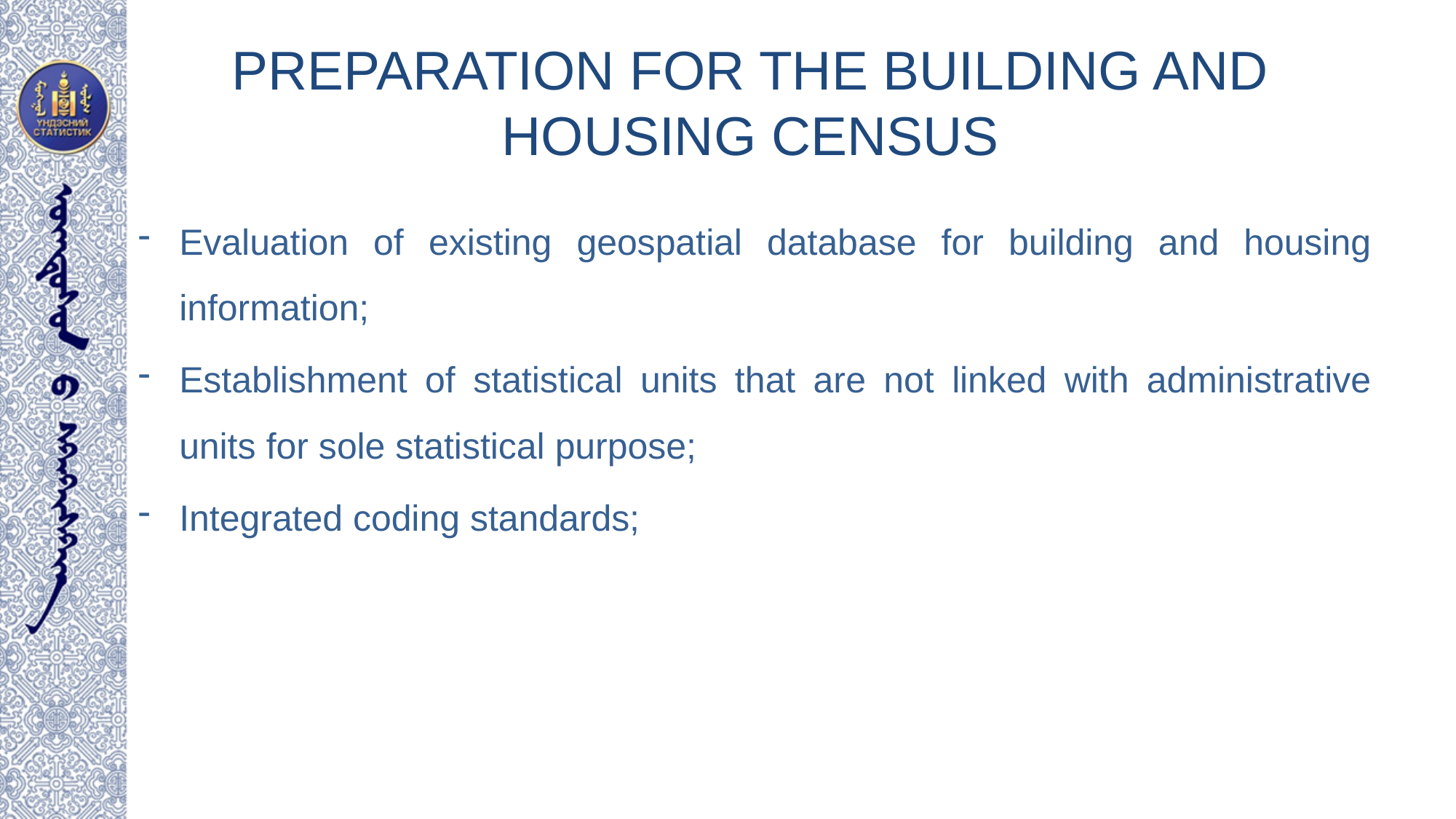

# PREPARATION FOR THE BUILDING AND HOUSING CENSUS
Evaluation of existing geospatial database for building and housing information;
Establishment of statistical units that are not linked with administrative units for sole statistical purpose;
Integrated coding standards;